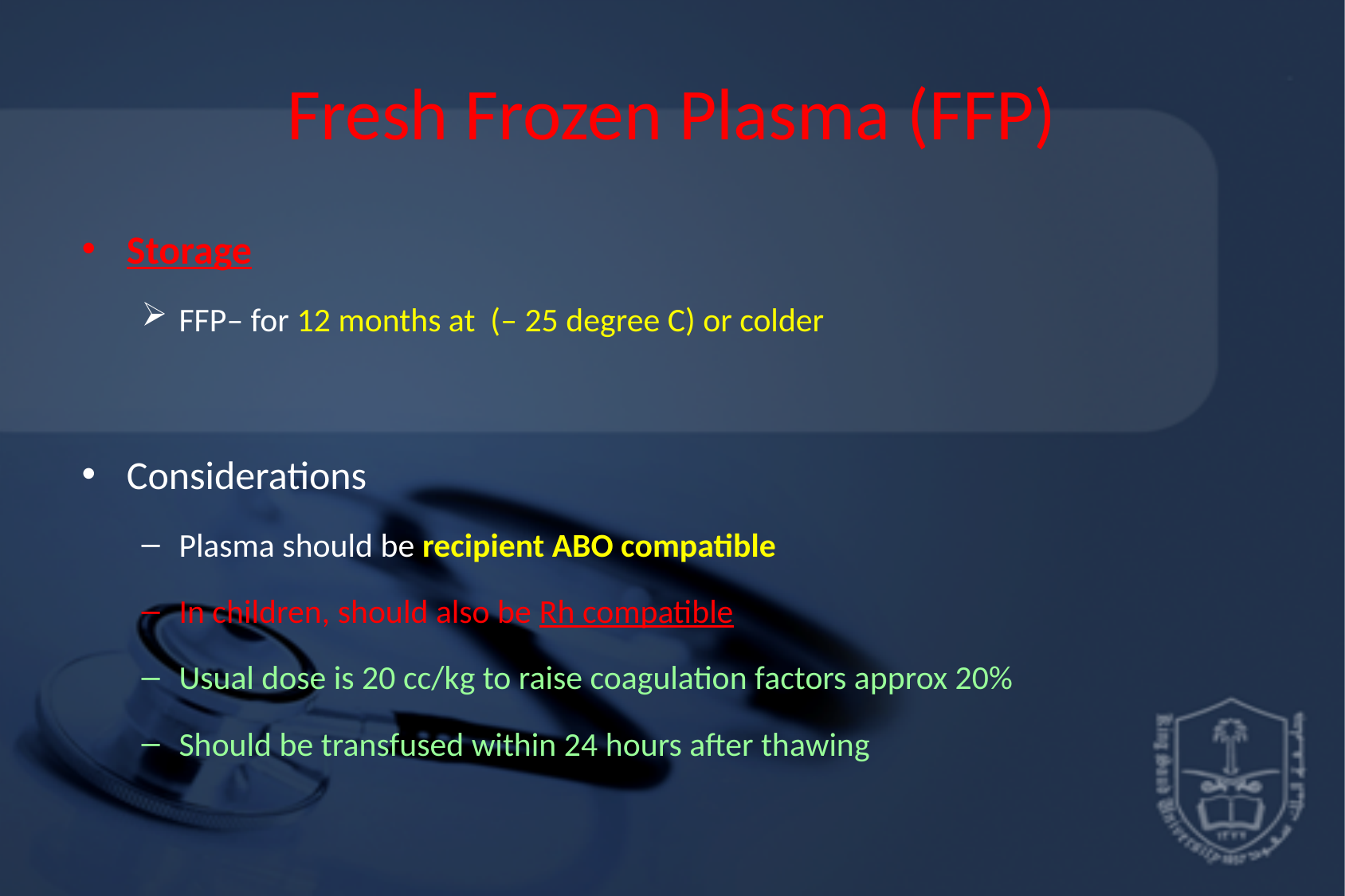

# Fresh Frozen Plasma (FFP)
Storage
FFP– for 12 months at  (– 25 degree C) or colder

Considerations
Plasma should be recipient ABO compatible
In children, should also be Rh compatible
Usual dose is 20 cc/kg to raise coagulation factors approx 20%
Should be transfused within 24 hours after thawing